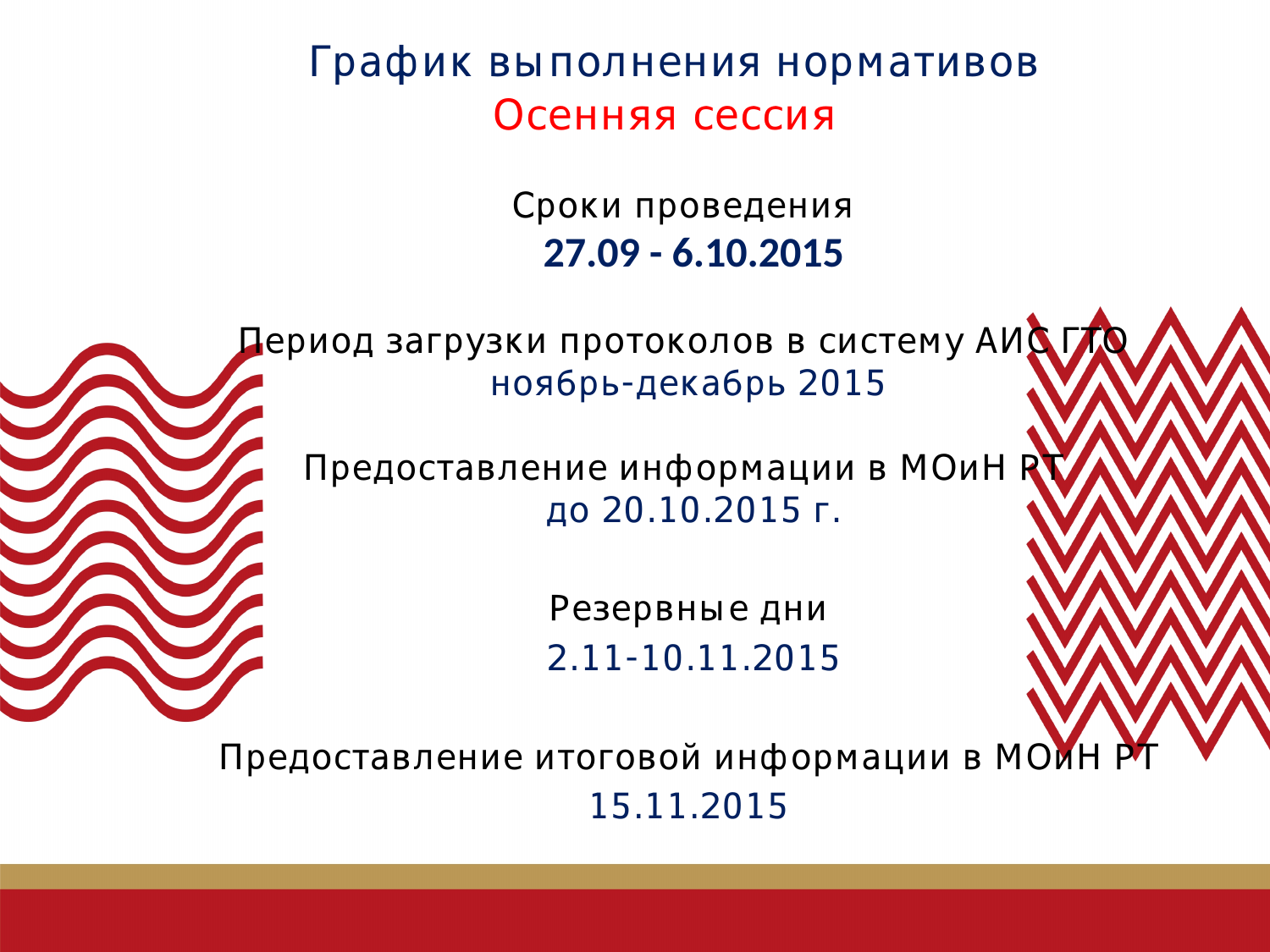

# График выполнения нормативов Осенняя сессия
Сроки проведения
 27.09 - 6.10.2015

Период загрузки протоколов в систему АИС ГТО
ноябрь-декабрь 2015

Предоставление информации в МОиН РТ
 до 20.10.2015 г.

Резервные дни
 2.11-10.11.2015

Предоставление итоговой информации в МОиН РТ
15.11.2015